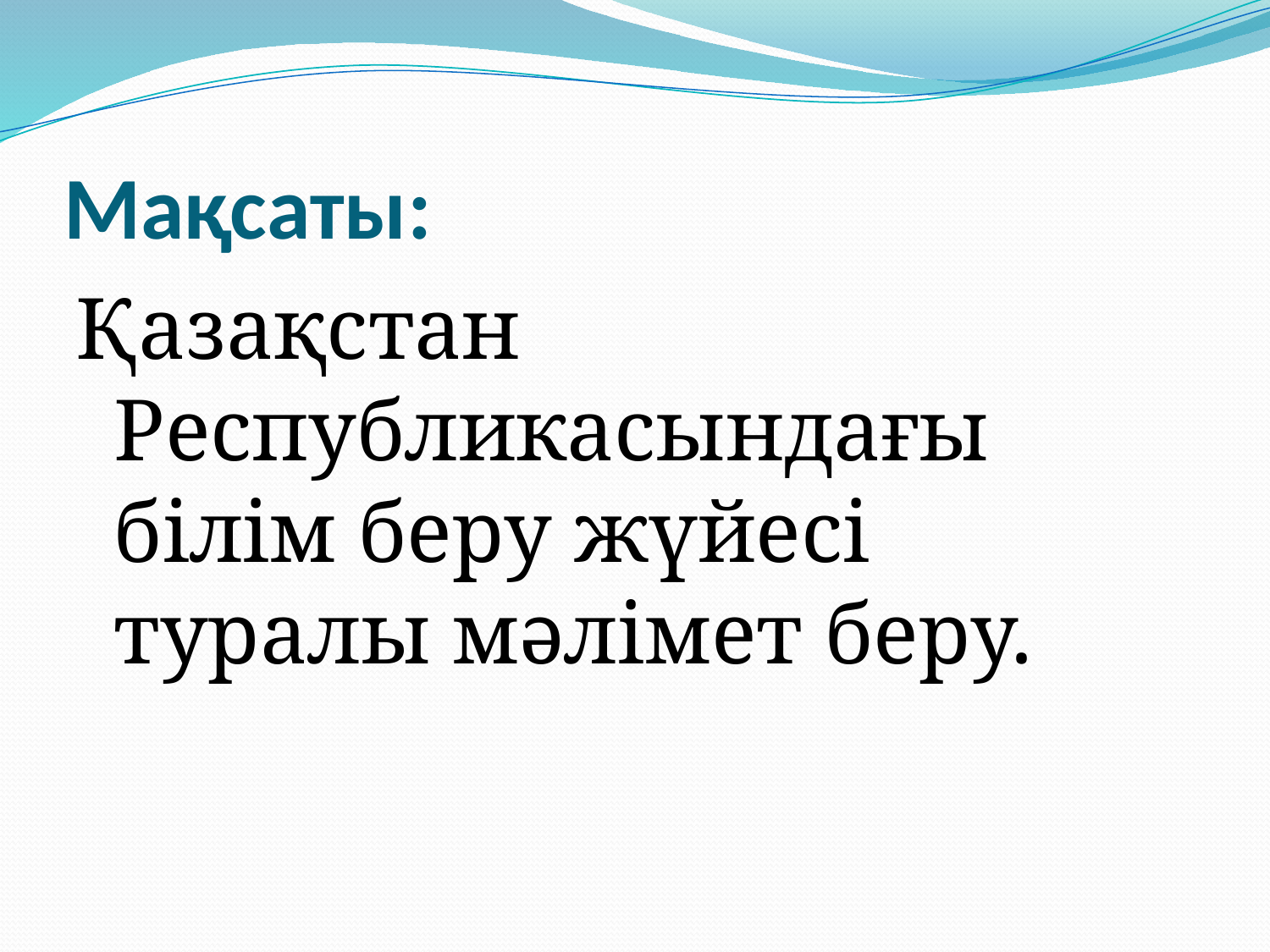

# Мақсаты:
Қазақстан Республикасындағы білім беру жүйесі туралы мәлімет беру.